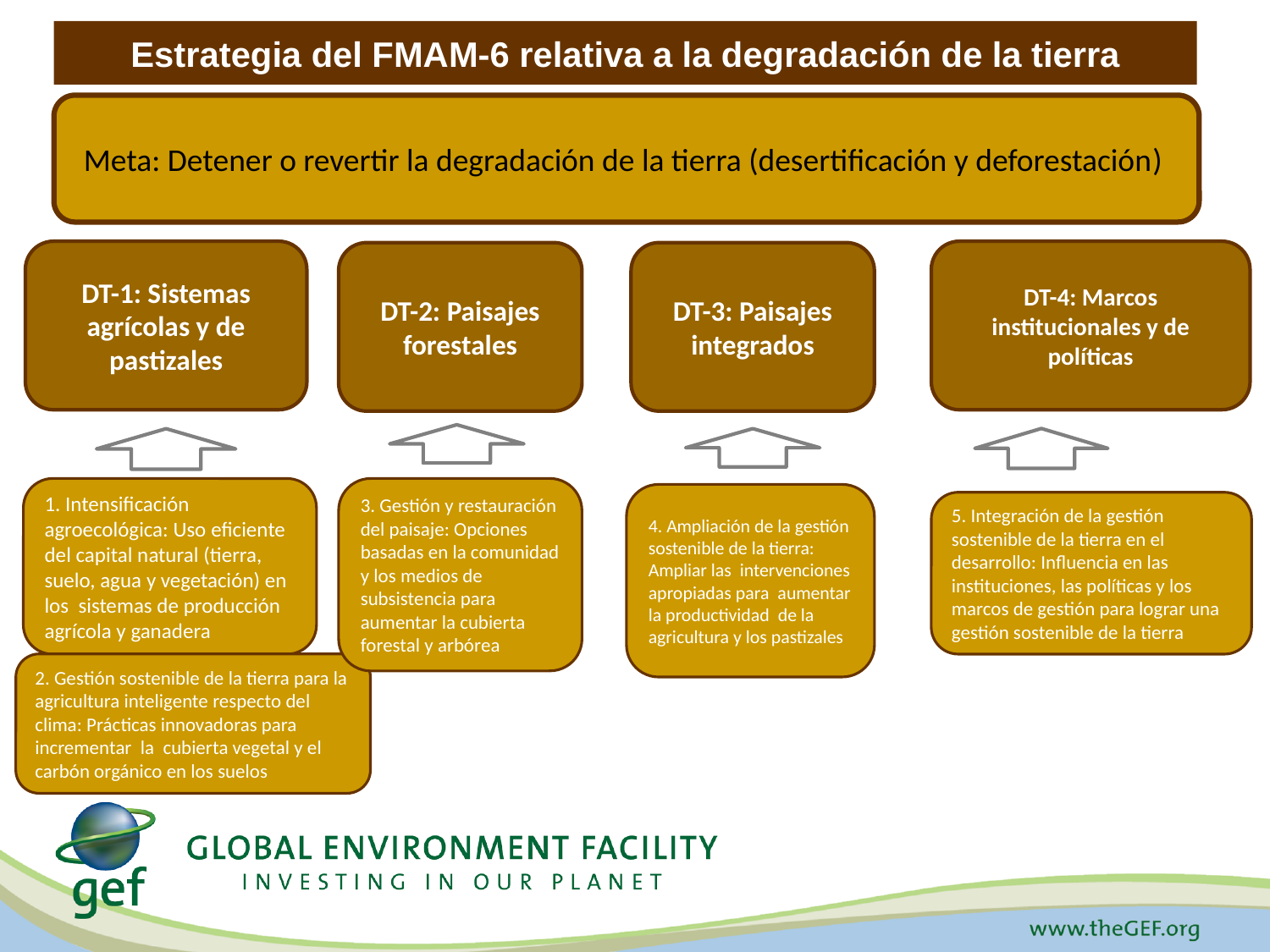

# Estrategia del FMAM-6 relativa a la degradación de la tierra
Meta: Detener o revertir la degradación de la tierra (desertificación y deforestación)
DT-4: Marcos institucionales y de políticas
DT-1: Sistemas agrícolas y de pastizales
DT-2: Paisajes forestales
DT-3: Paisajes integrados

1. Intensificación agroecológica: Uso eficiente del capital natural (tierra, suelo, agua y vegetación) en los  sistemas de producción agrícola y ganadera
3. Gestión y restauración del paisaje: Opciones basadas en la comunidad y los medios de subsistencia para aumentar la cubierta forestal y arbórea
4. Ampliación de la gestión sostenible de la tierra: Ampliar las  intervenciones apropiadas para  aumentar la productividad  de la agricultura y los pastizales
5. Integración de la gestión sostenible de la tierra en el desarrollo: Influencia en las instituciones, las políticas y los marcos de gestión para lograr una gestión sostenible de la tierra
2. Gestión sostenible de la tierra para la agricultura inteligente respecto del clima: Prácticas innovadoras para incrementar  la  cubierta vegetal y el carbón orgánico en los suelos